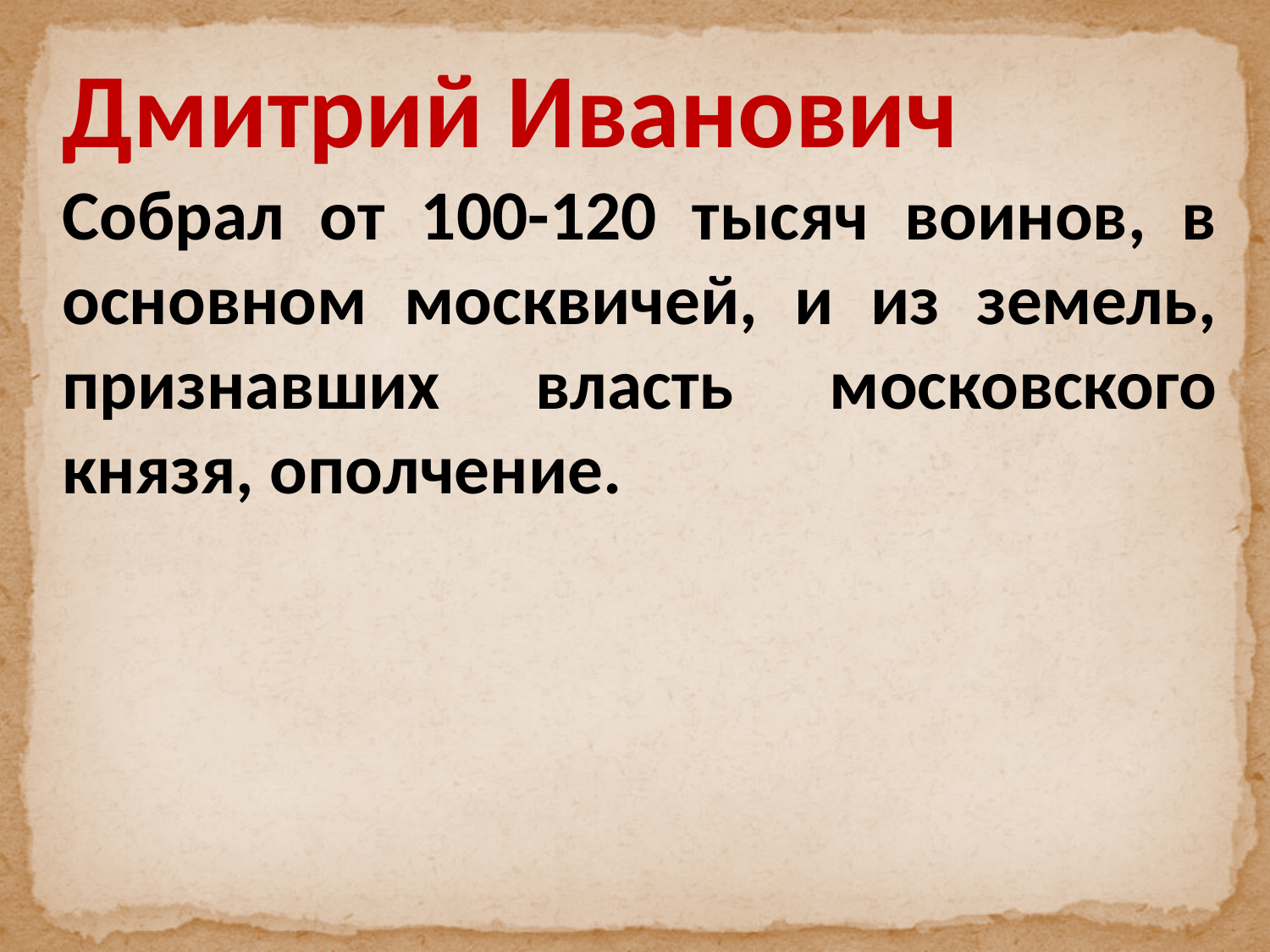

Дмитрий Иванович
Собрал от 100-120 тысяч воинов, в основном москвичей, и из земель, признавших власть московского князя, ополчение.